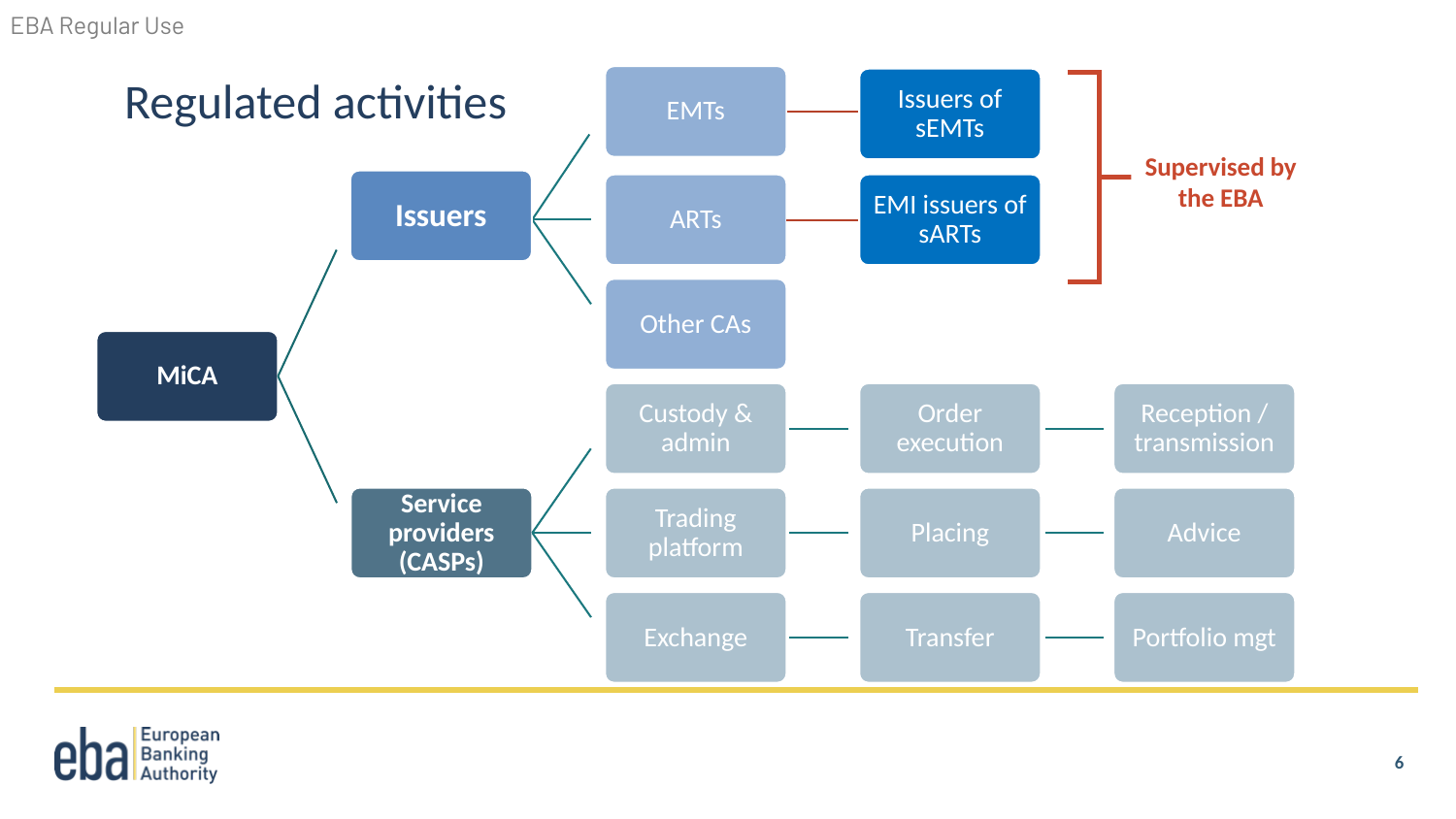

EMTs
Issuers of sEMTs
# Regulated activities

Supervised by the EBA

Issuers
ARTs
EMI issuers of sARTs

Other CAs

MiCA
Custody & admin
Order execution
Reception / transmission

Service providers (CASPs)
Trading platform
Placing
Advice

Exchange
Transfer
Portfolio mgt

6